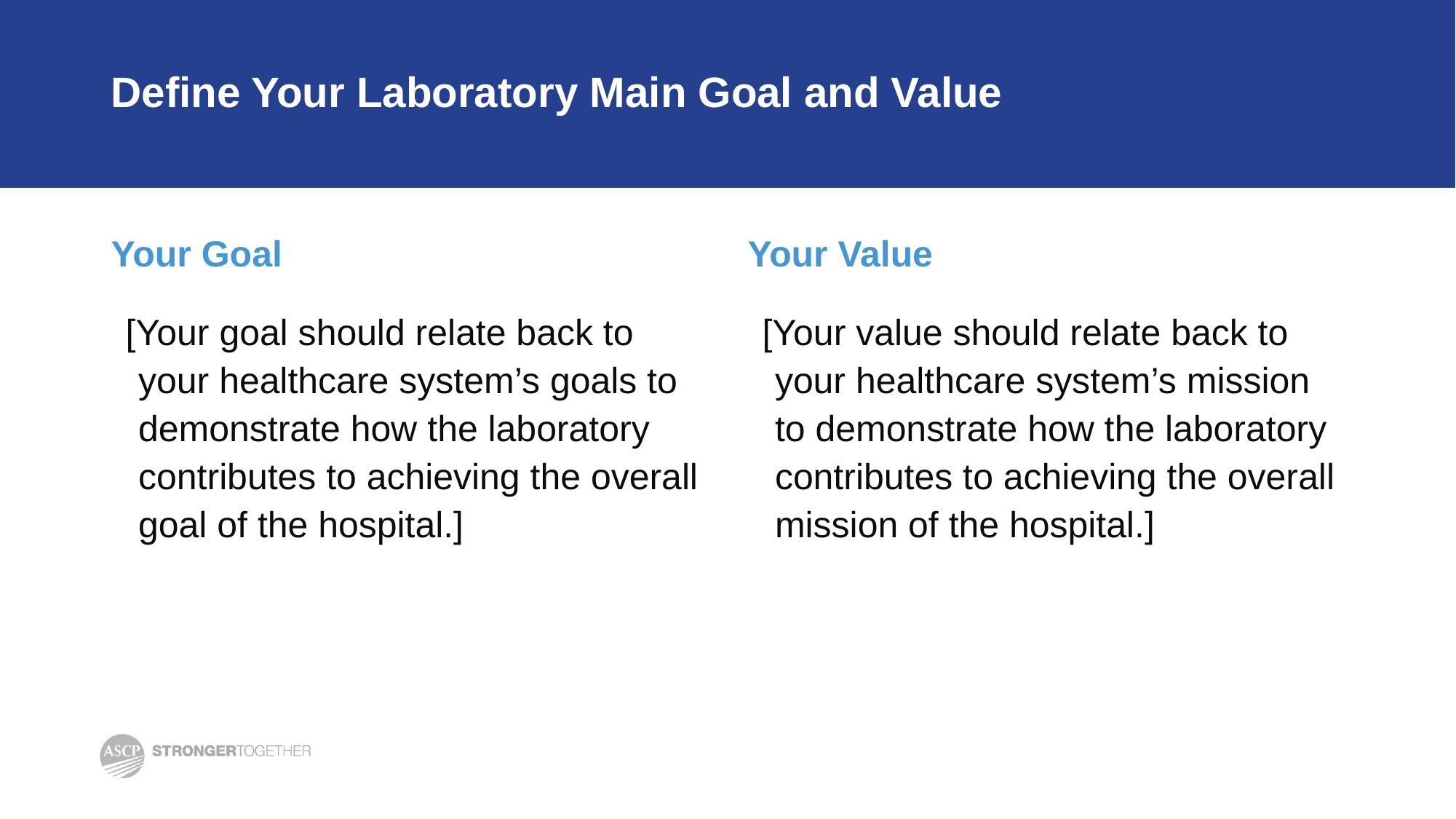

# Define Your Laboratory Main Goal and Value
Your Goal
Your Value
[Your goal should relate back to your healthcare system’s goals to demonstrate how the laboratory contributes to achieving the overall goal of the hospital.]
[Your value should relate back to your healthcare system’s mission to demonstrate how the laboratory contributes to achieving the overall mission of the hospital.]